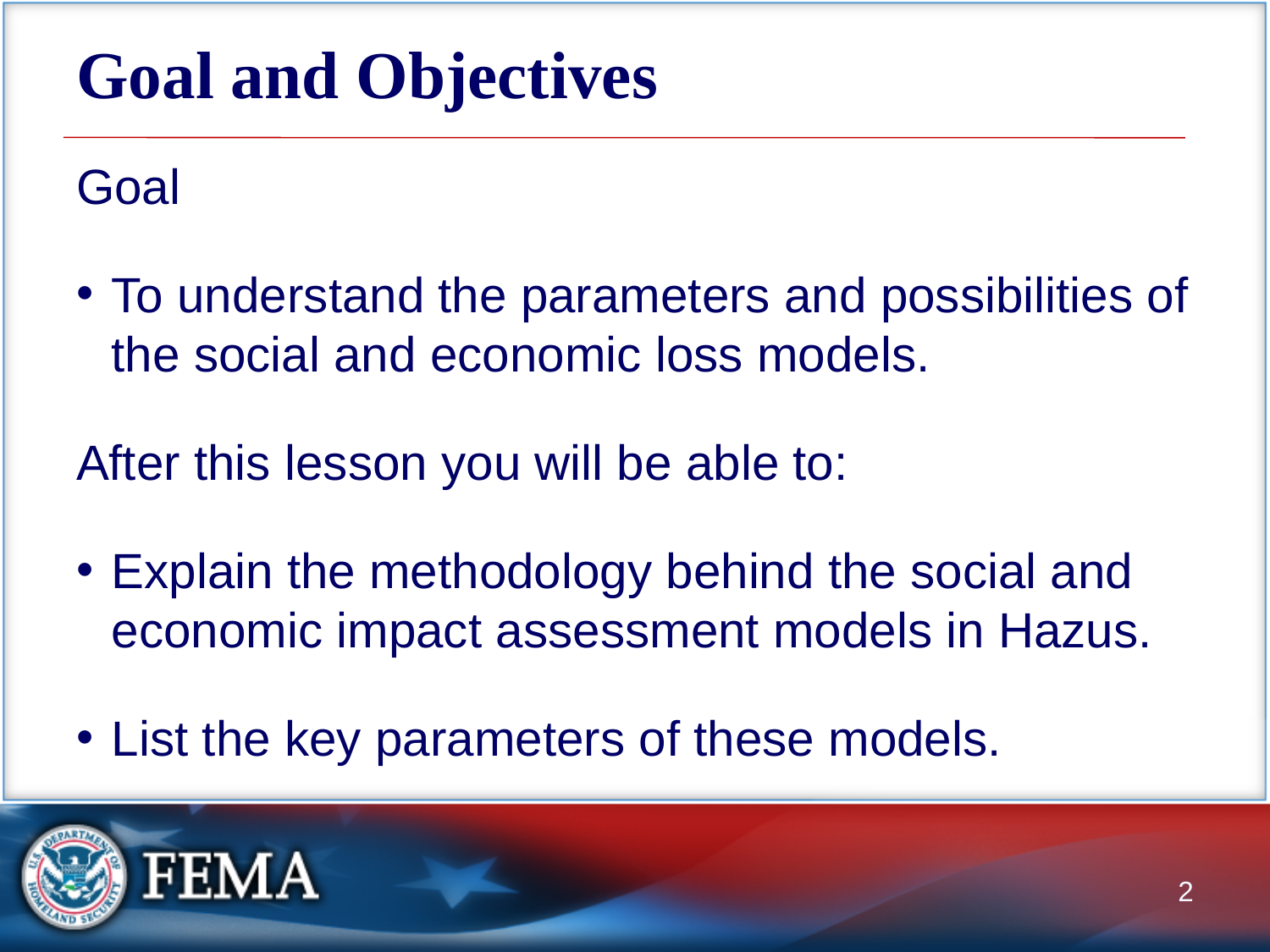

# Goal and Objectives
Goal
To understand the parameters and possibilities of the social and economic loss models.
After this lesson you will be able to:
Explain the methodology behind the social and economic impact assessment models in Hazus.
List the key parameters of these models.
2